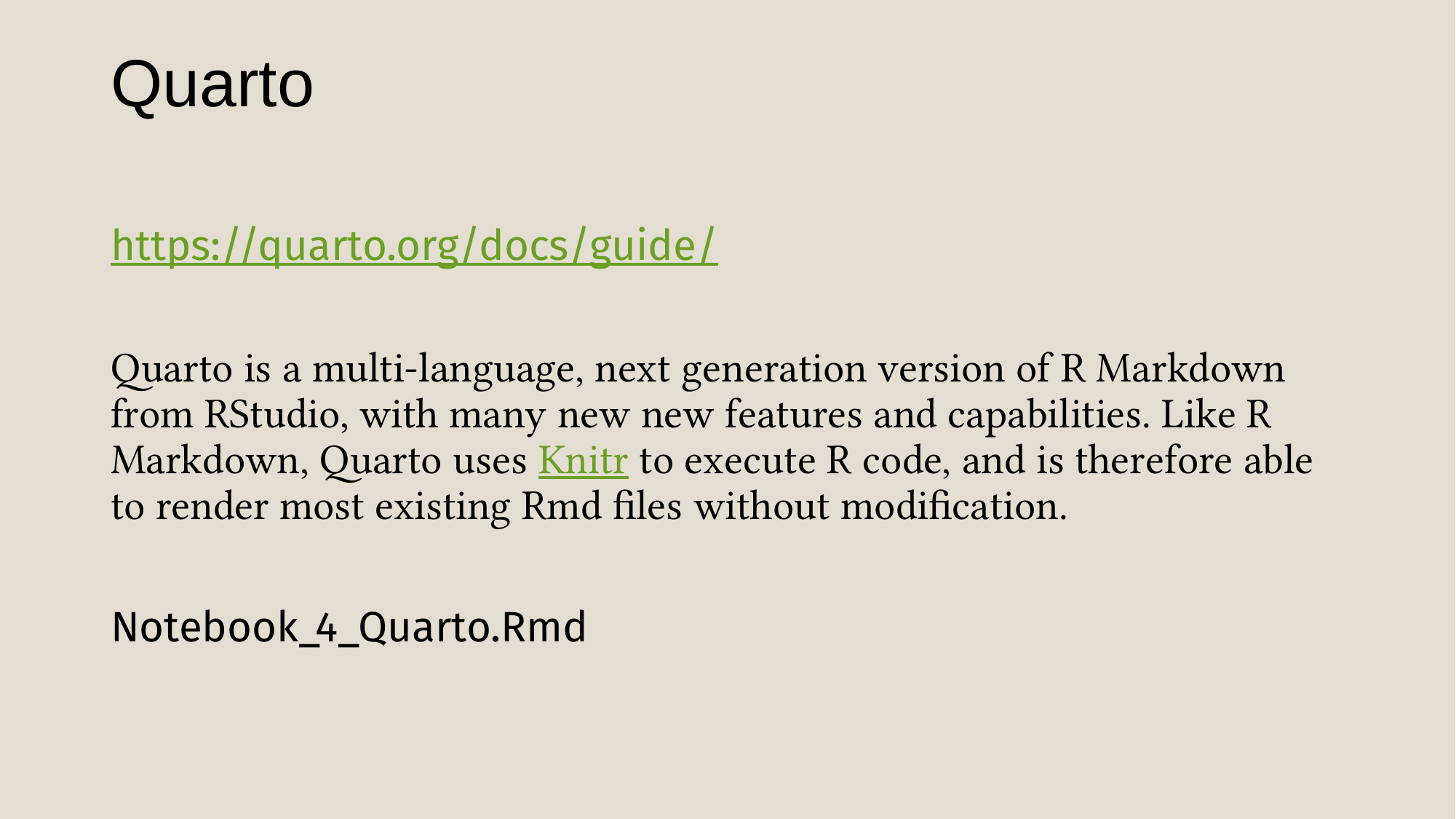

Quarto
https://quarto.org/docs/guide/

Quarto is a multi-language, next generation version of R Markdown from RStudio, with many new new features and capabilities. Like R Markdown, Quarto uses Knitr to execute R code, and is therefore able to render most existing Rmd files without modification.

Notebook_4_Quarto.Rmd